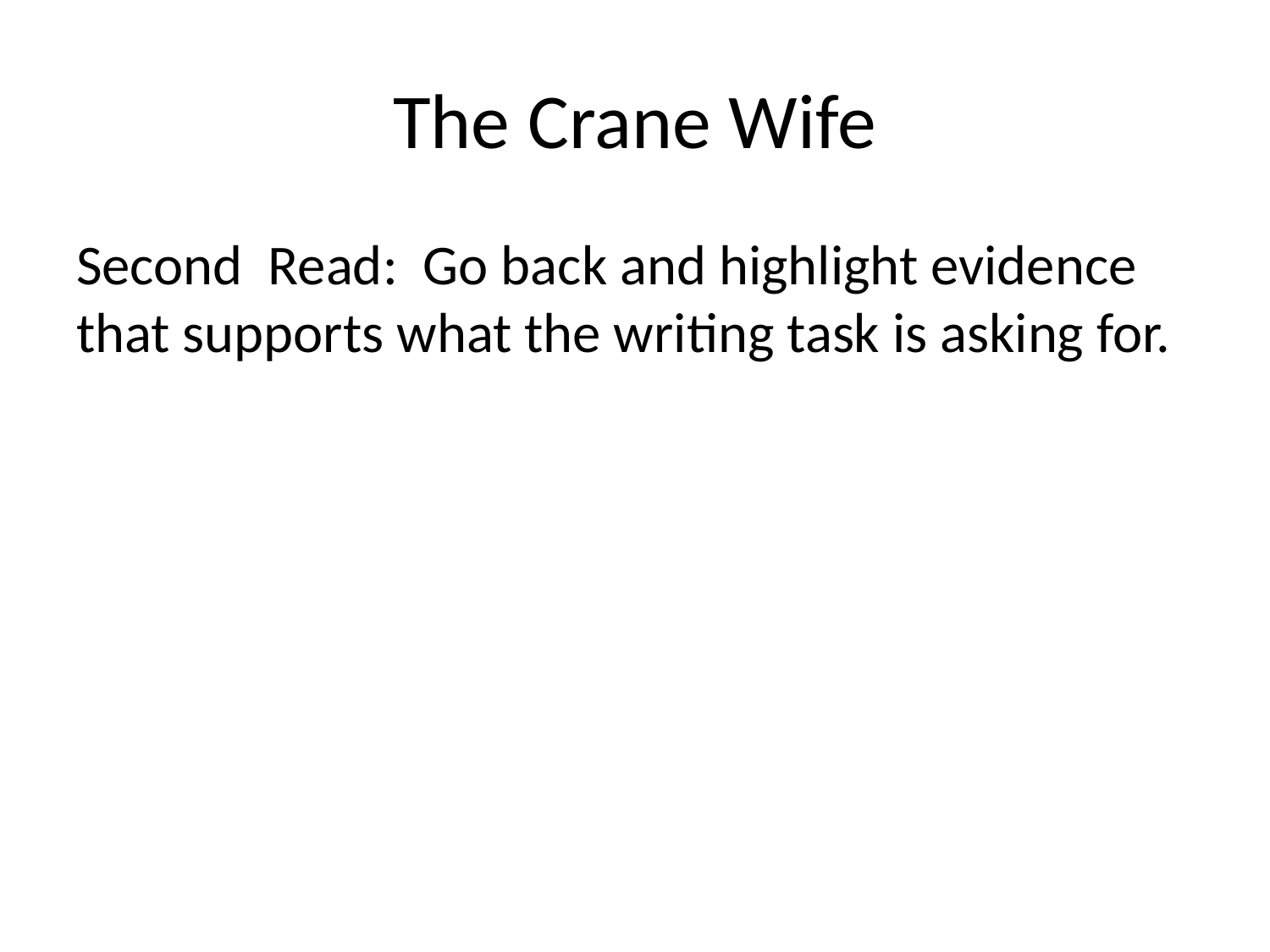

# The Crane Wife
Second  Read:  Go back and highlight evidence that supports what the writing task is asking for.